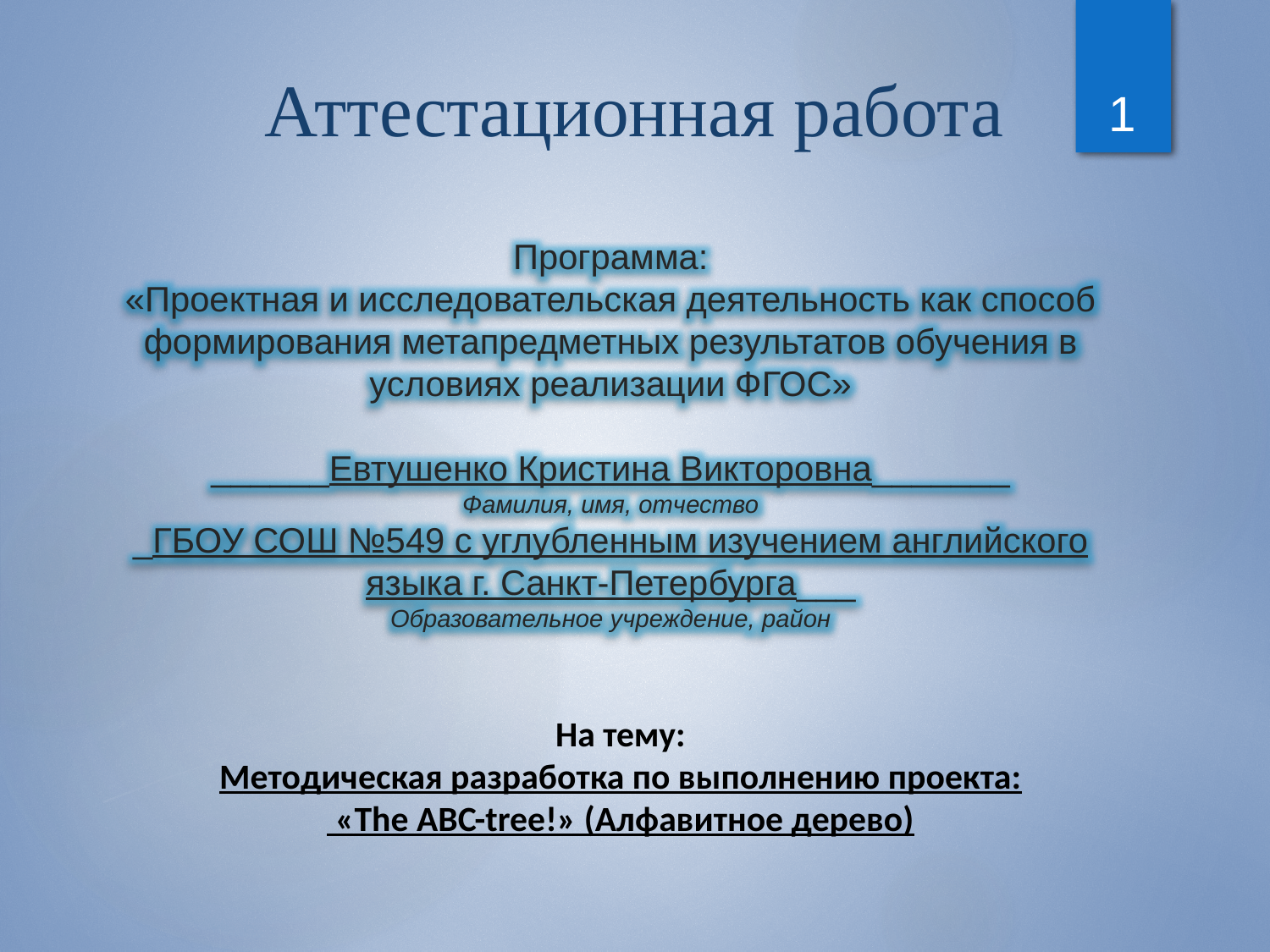

1
# Аттестационная работа
Программа:
«Проектная и исследовательская деятельность как способ формирования метапредметных результатов обучения в условиях реализации ФГОС»

______Евтушенко Кристина Викторовна_______
Фамилия, имя, отчество
_ГБОУ СОШ №549 с углубленным изучением английского языка г. Санкт-Петербурга___
Образовательное учреждение, район

На тему:
Методическая разработка по выполнению проекта:
 «The ABC-tree!» (Алфавитное дерево)